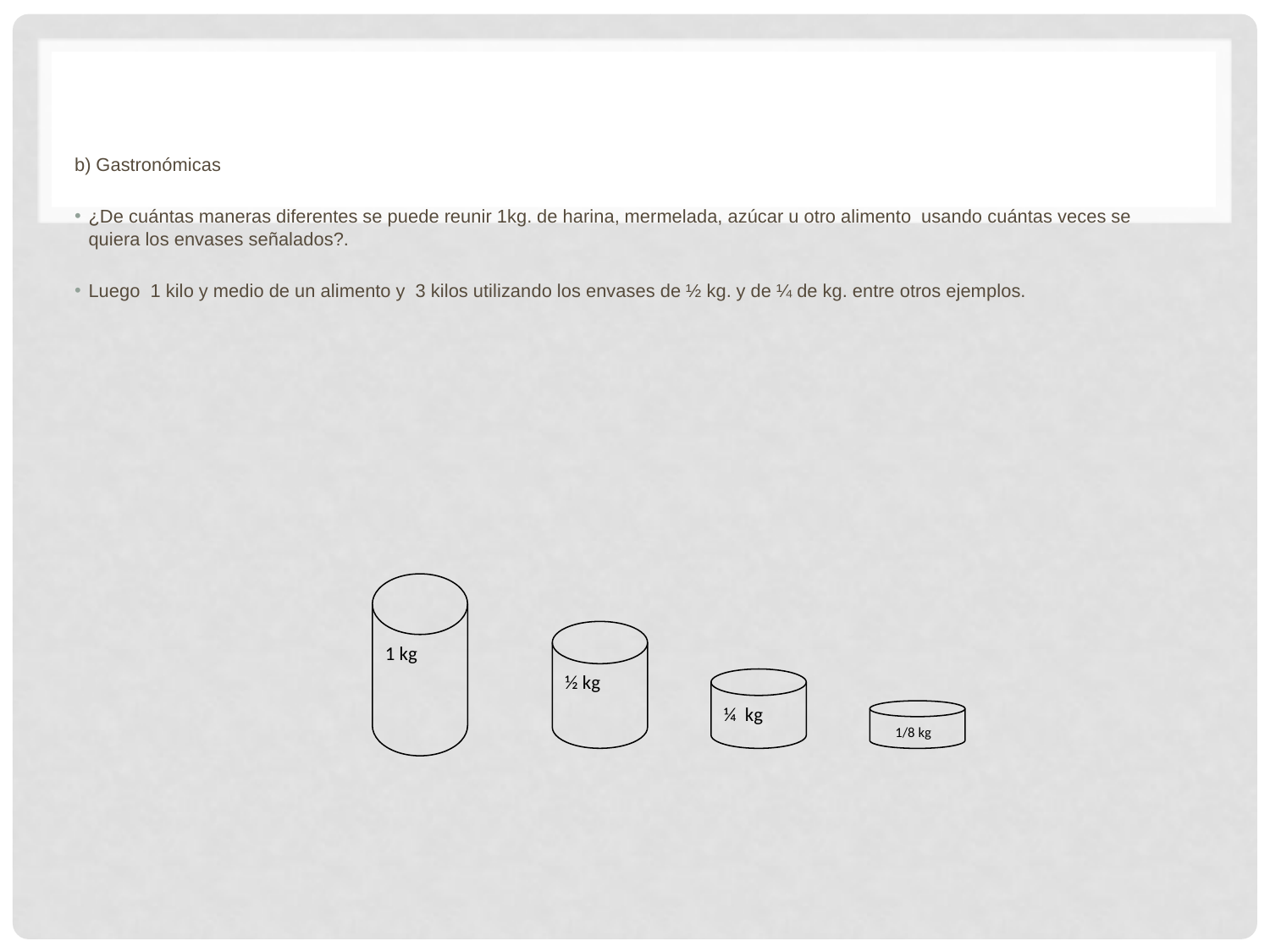

b) Gastronómicas

¿De cuántas maneras diferentes se puede reunir 1kg. de harina, mermelada, azúcar u otro alimento  usando cuántas veces se quiera los envases señalados?.

Luego  1 kilo y medio de un alimento y  3 kilos utilizando los envases de ½ kg. y de ¼ de kg. entre otros ejemplos.

1 kg
½ kg

¼  kg
    1/8 kg